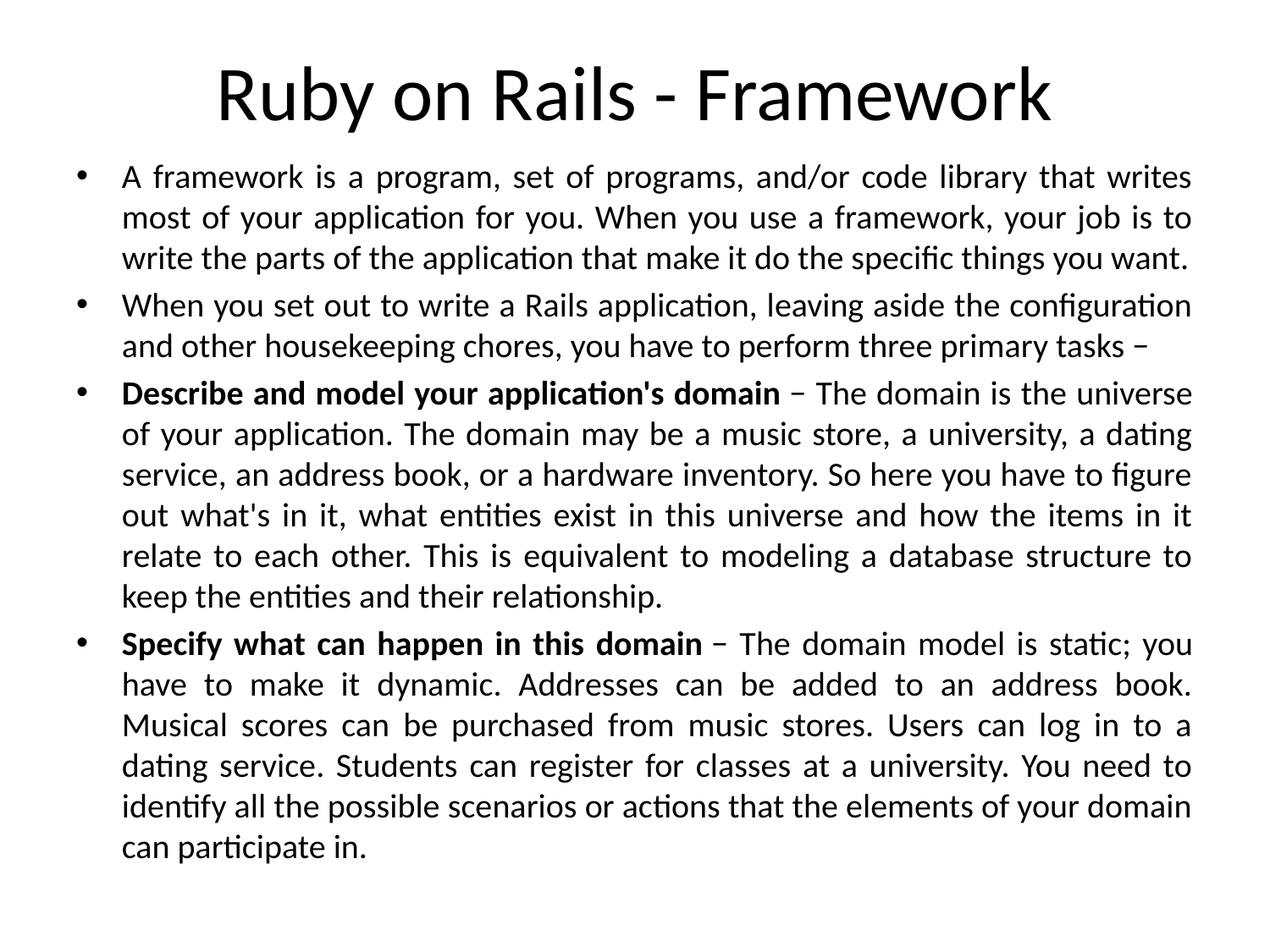

# Ruby on Rails - Framework
A framework is a program, set of programs, and/or code library that writes most of your application for you. When you use a framework, your job is to write the parts of the application that make it do the specific things you want.
When you set out to write a Rails application, leaving aside the configuration and other housekeeping chores, you have to perform three primary tasks −
Describe and model your application's domain − The domain is the universe of your application. The domain may be a music store, a university, a dating service, an address book, or a hardware inventory. So here you have to figure out what's in it, what entities exist in this universe and how the items in it relate to each other. This is equivalent to modeling a database structure to keep the entities and their relationship.
Specify what can happen in this domain − The domain model is static; you have to make it dynamic. Addresses can be added to an address book. Musical scores can be purchased from music stores. Users can log in to a dating service. Students can register for classes at a university. You need to identify all the possible scenarios or actions that the elements of your domain can participate in.